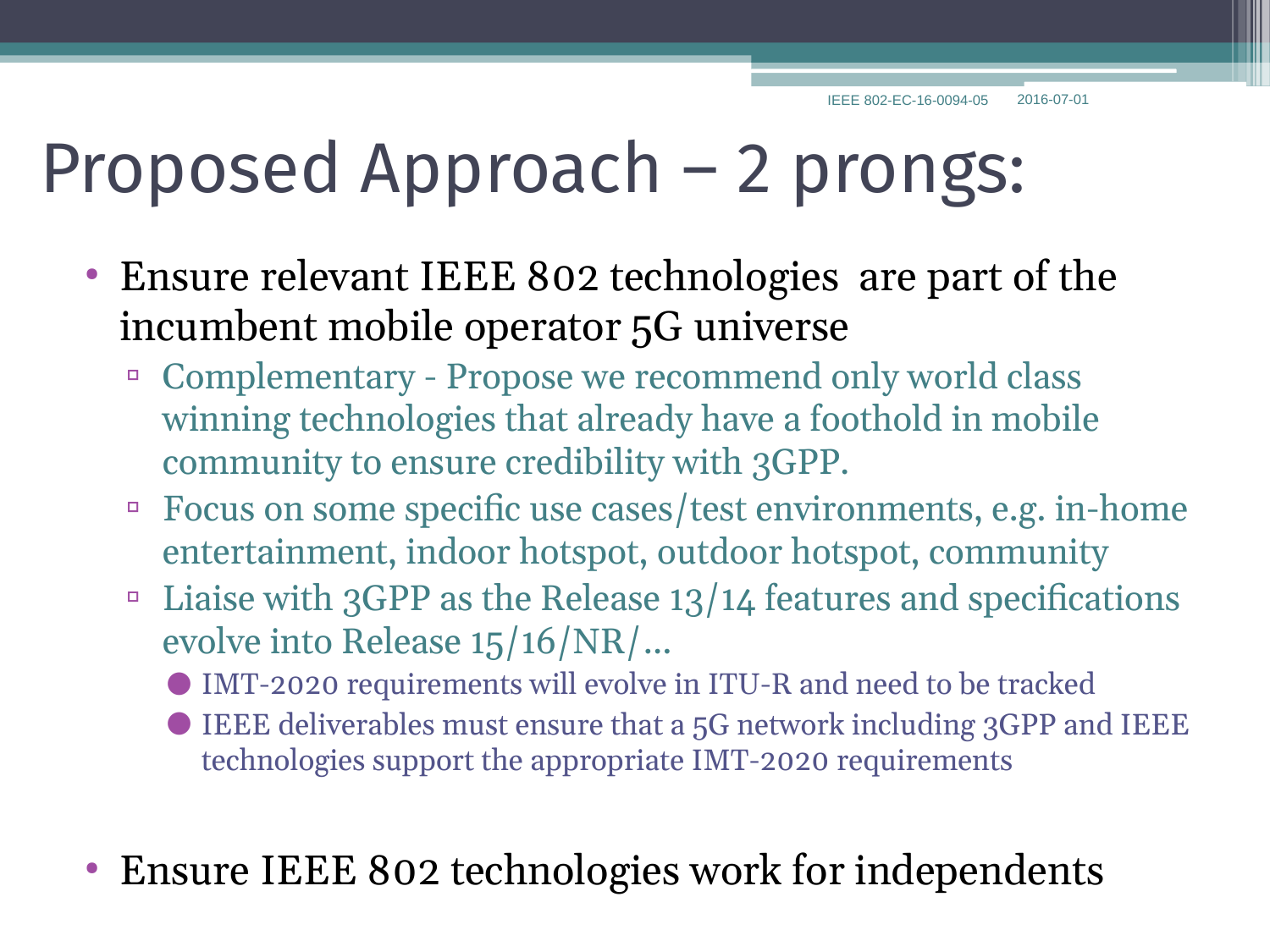

# Proposed Approach – 2 prongs:
Ensure relevant IEEE 802 technologies  are part of the incumbent mobile operator 5G universe
Complementary - Propose we recommend only world class winning technologies that already have a foothold in mobile community to ensure credibility with 3GPP.
Focus on some specific use cases/test environments, e.g. in-home entertainment, indoor hotspot, outdoor hotspot, community
Liaise with 3GPP as the Release 13/14 features and specifications evolve into Release 15/16/NR/…
IMT-2020 requirements will evolve in ITU-R and need to be tracked
IEEE deliverables must ensure that a 5G network including 3GPP and IEEE technologies support the appropriate IMT-2020 requirements

Ensure IEEE 802 technologies work for independents